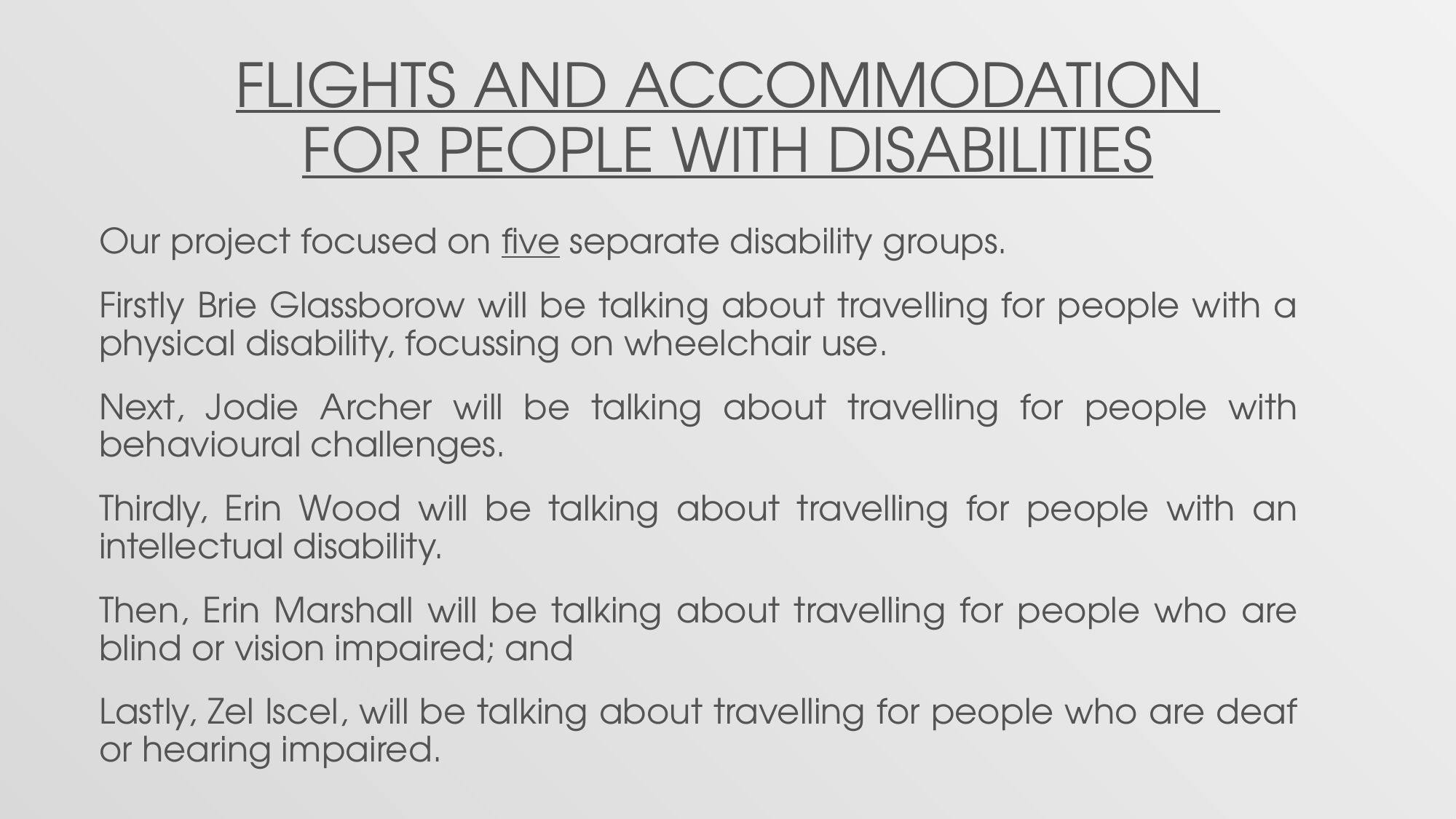

# Flights and accommodation for people with disabilities
Our project focused on five separate disability groups.
Firstly Brie Glassborow will be talking about travelling for people with a physical disability, focussing on wheelchair use.
Next, Jodie Archer will be talking about travelling for people with behavioural challenges.
Thirdly, Erin Wood will be talking about travelling for people with an intellectual disability.
Then, Erin Marshall will be talking about travelling for people who are blind or vision impaired; and
Lastly, Zel Iscel, will be talking about travelling for people who are deaf or hearing impaired.